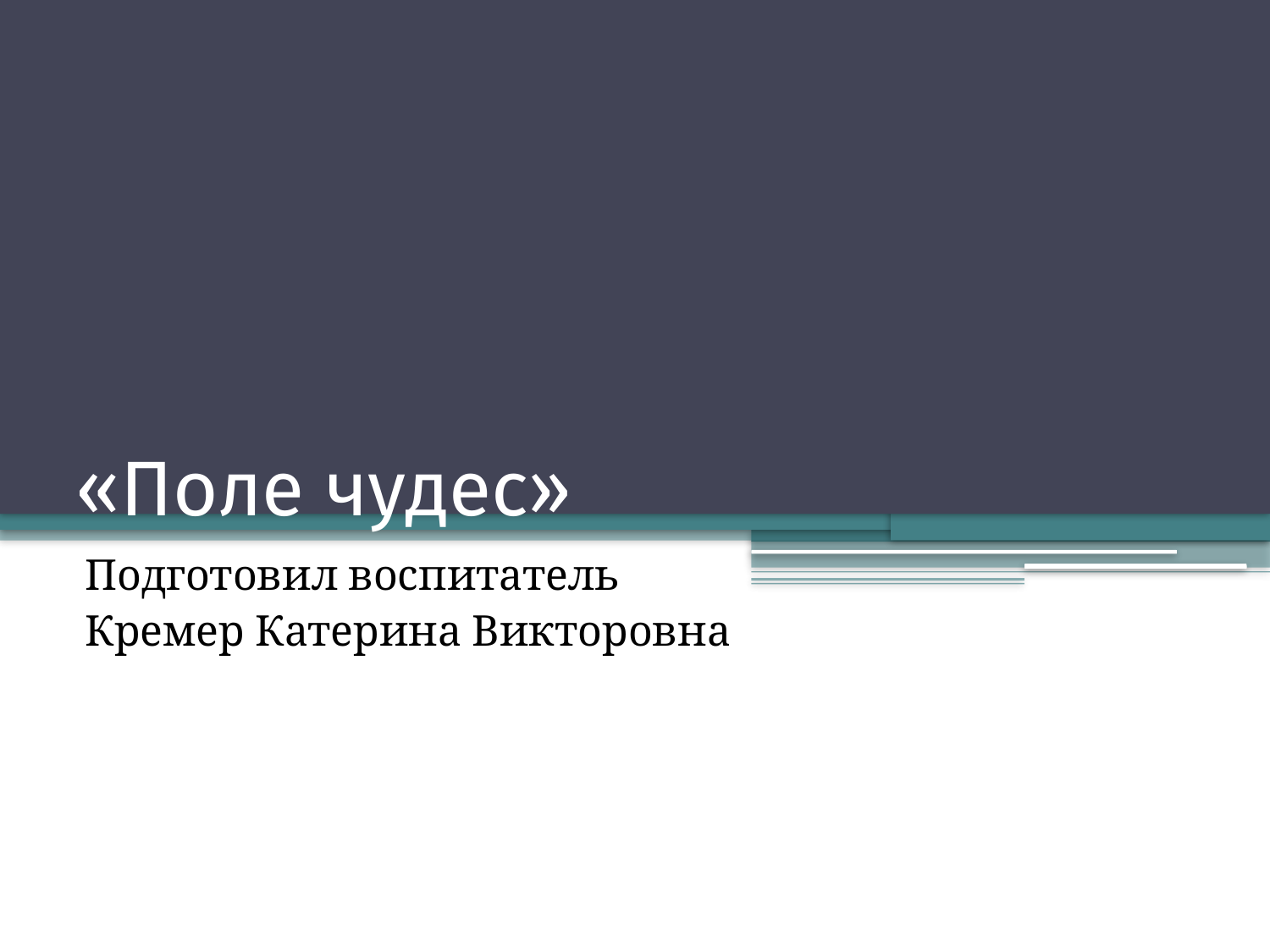

# «Поле чудес»
Подготовил воспитатель
Кремер Катерина Викторовна